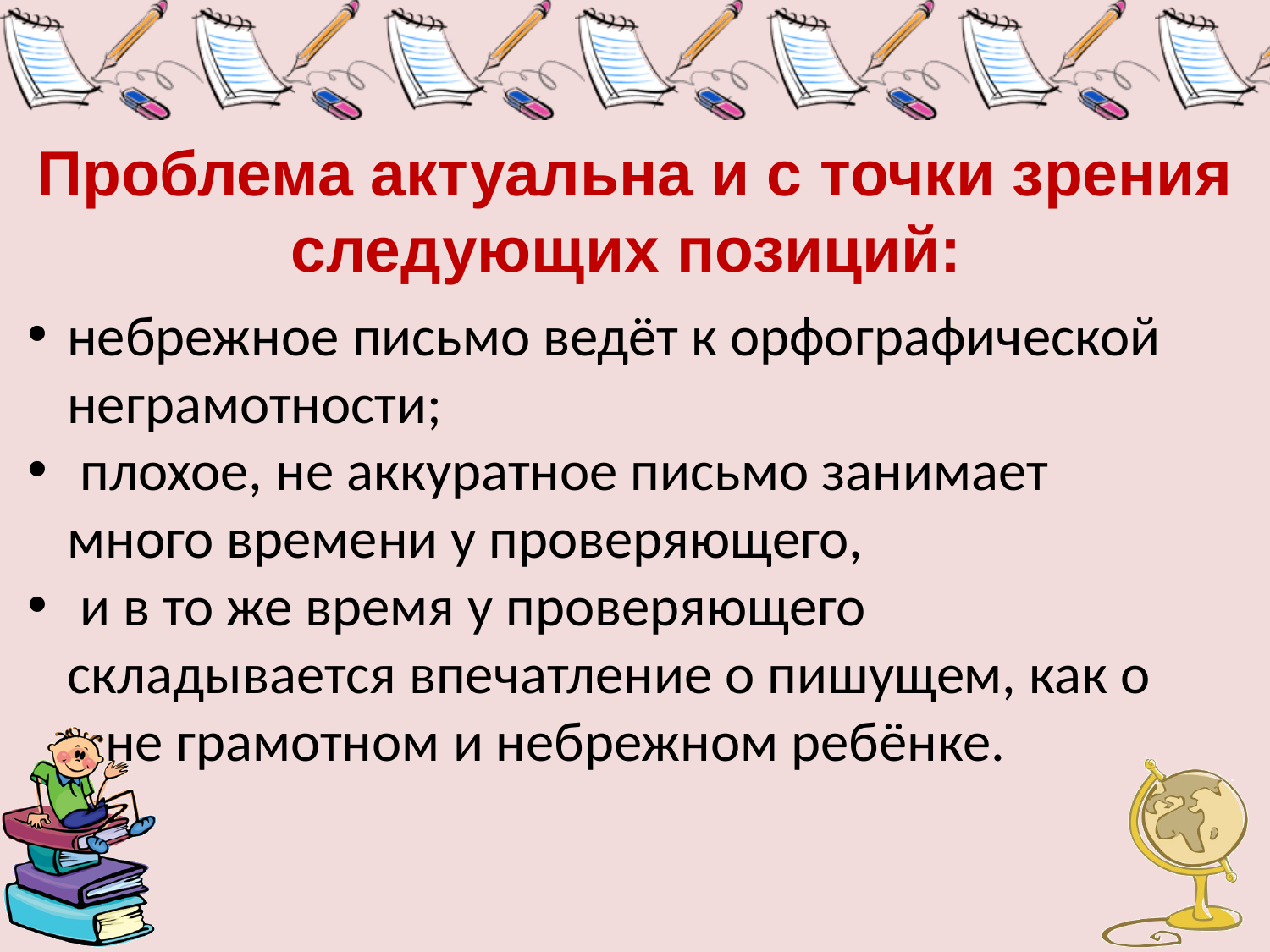

Проблема актуальна и с точки зрения следующих позиций:
небрежное письмо ведёт к орфографической неграмотности;
 плохое, не аккуратное письмо занимает много времени у проверяющего,
 и в то же время у проверяющего складывается впечатление о пишущем, как о     не грамотном и небрежном ребёнке.